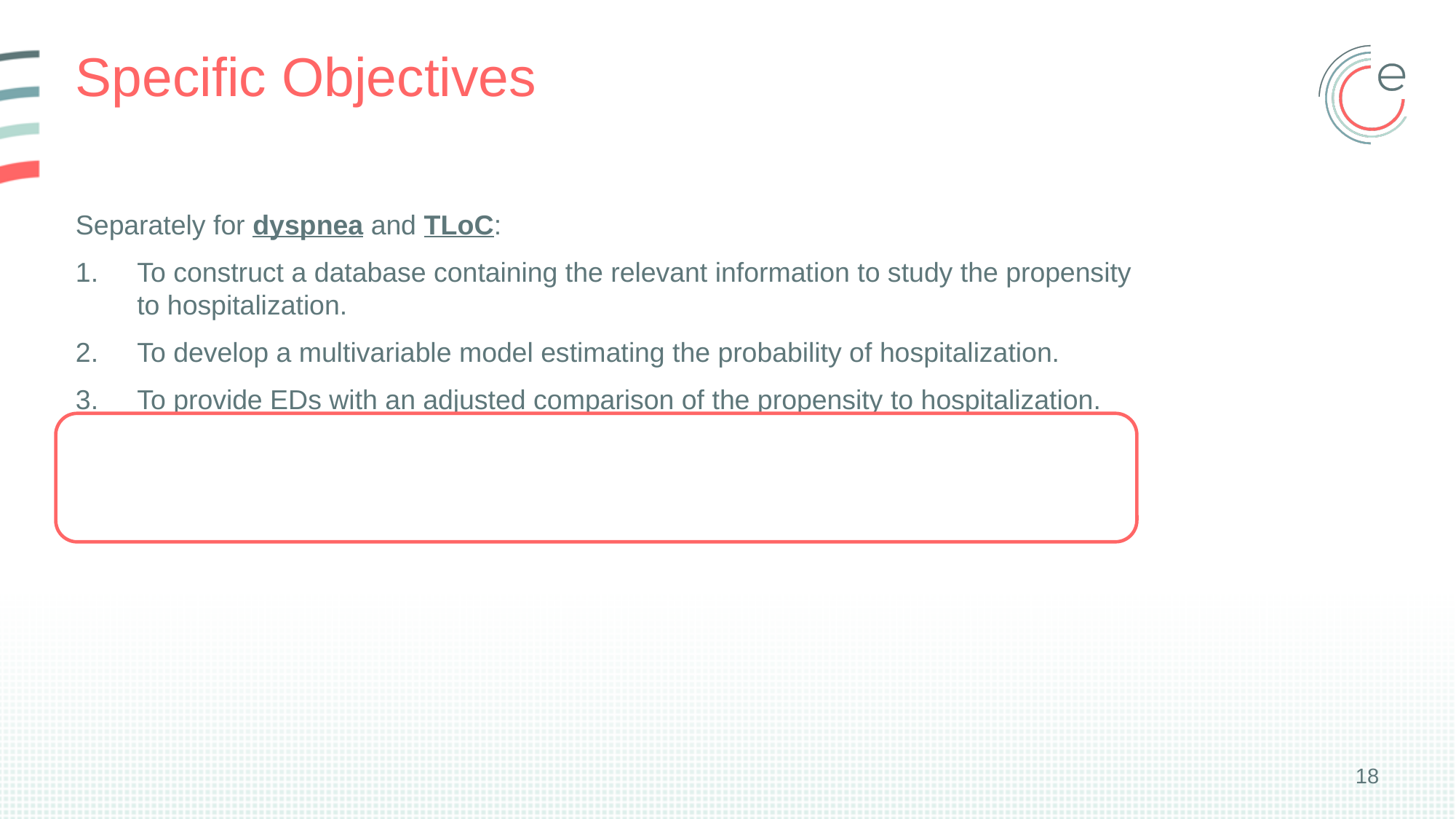

# Specific Objectives
Separately for dyspnea and TLoC:

To construct a database containing the relevant information to study the propensity to hospitalization.

To develop a multivariable model estimating the probability of hospitalization.

To provide EDs with an adjusted comparison of the propensity to hospitalization.